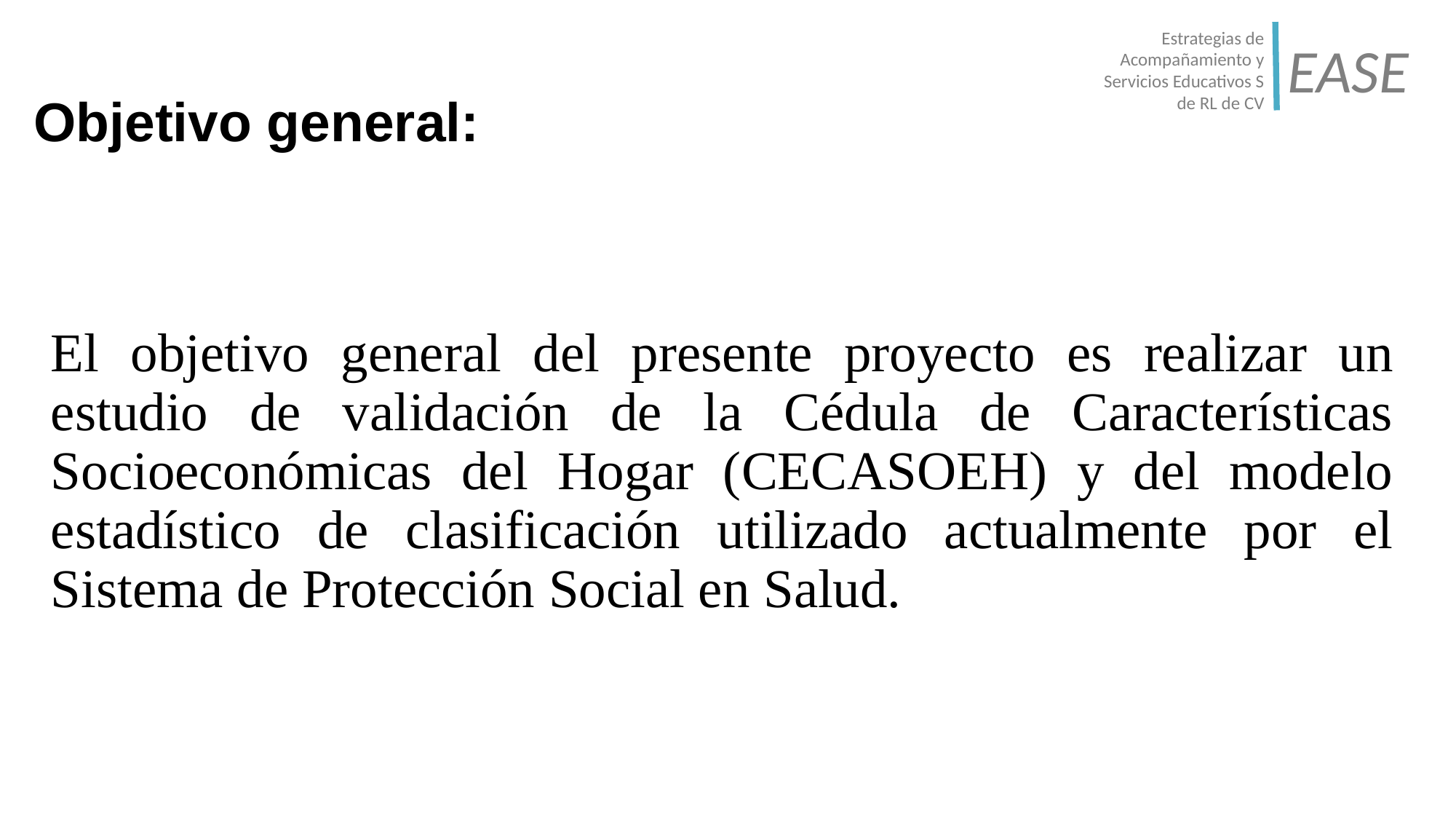

# Objetivo general:
Estrategias de Acompañamiento y Servicios Educativos S de RL de CV

EASE

El objetivo general del presente proyecto es realizar un estudio de validación de la Cédula de Características Socioeconómicas del Hogar (CECASOEH) y del modelo estadístico de clasificación utilizado actualmente por el Sistema de Protección Social en Salud.